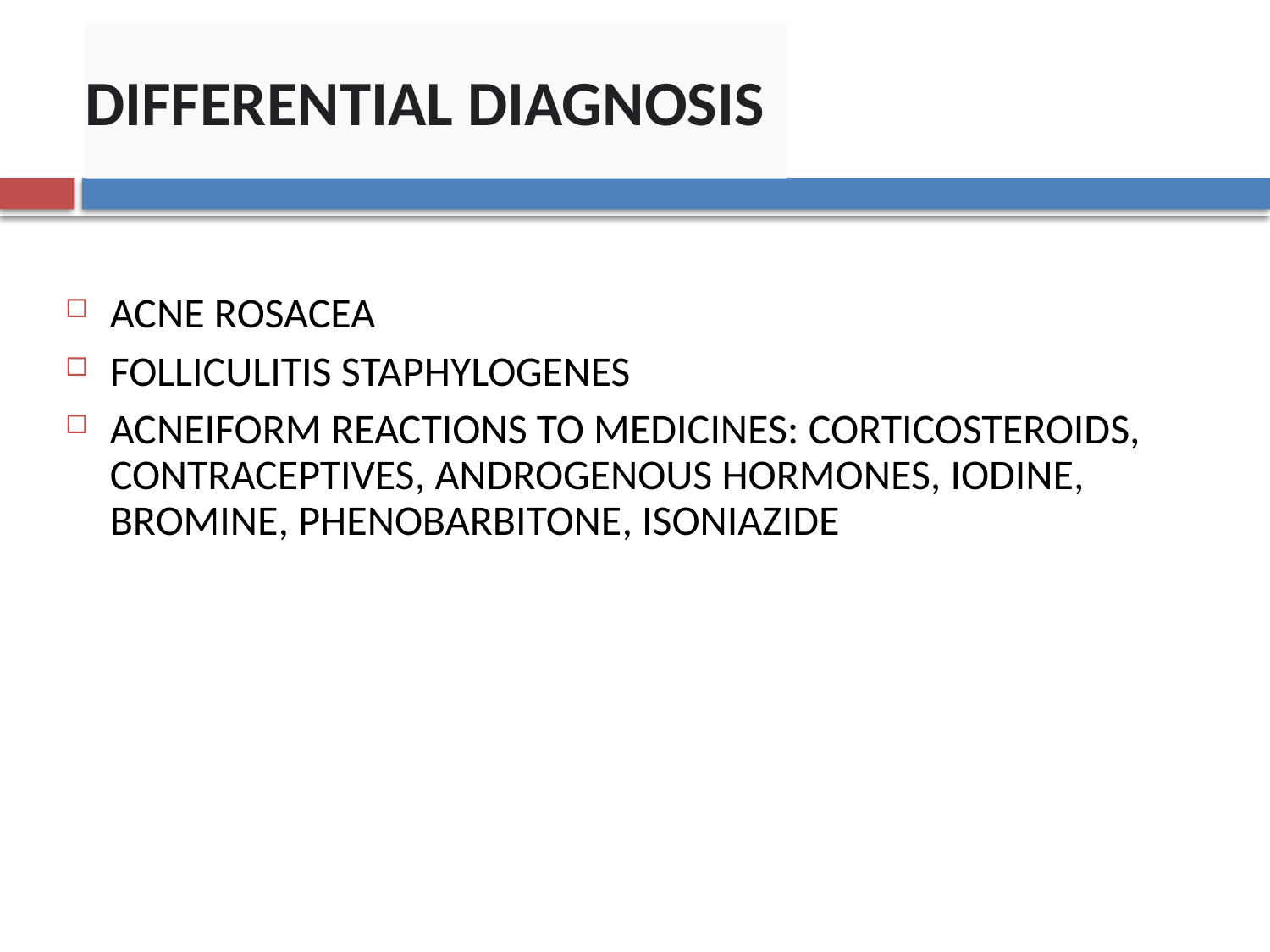

# DIFFERENTIAL DIAGNOSIS

ACNE ROSACEA
FOLLICULITIS STAPHYLOGENES
ACNEIFORM REACTIONS TO MEDICINES: CORTICOSTEROIDS, CONTRACEPTIVES, ANDROGENOUS HORMONES, IODINE, BROMINE, PHENOBARBITONE, ISONIAZIDE